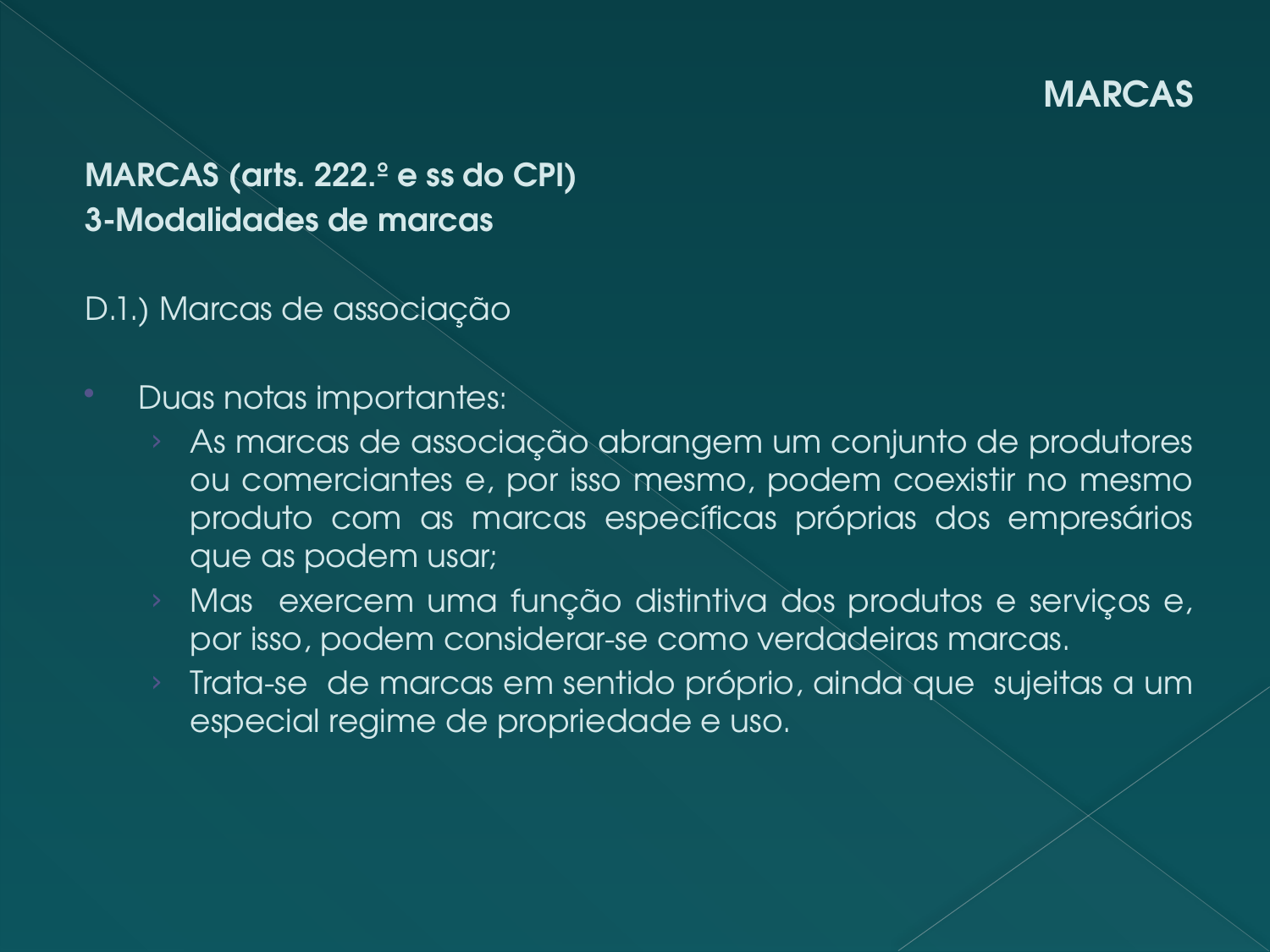

# MARCAS
MARCAS (arts. 222.º e ss do CPI)
3-Modalidades de marcas

D.1.) Marcas de associação

Duas notas importantes:
As marcas de associação abrangem um conjunto de produtores ou comerciantes e, por isso mesmo, podem coexistir no mesmo produto com as marcas específicas próprias dos empresários que as podem usar;
Mas  exercem uma função distintiva dos produtos e serviços e, por isso, podem considerar-se como verdadeiras marcas.
Trata-se  de marcas em sentido próprio, ainda que  sujeitas a um especial regime de propriedade e uso.